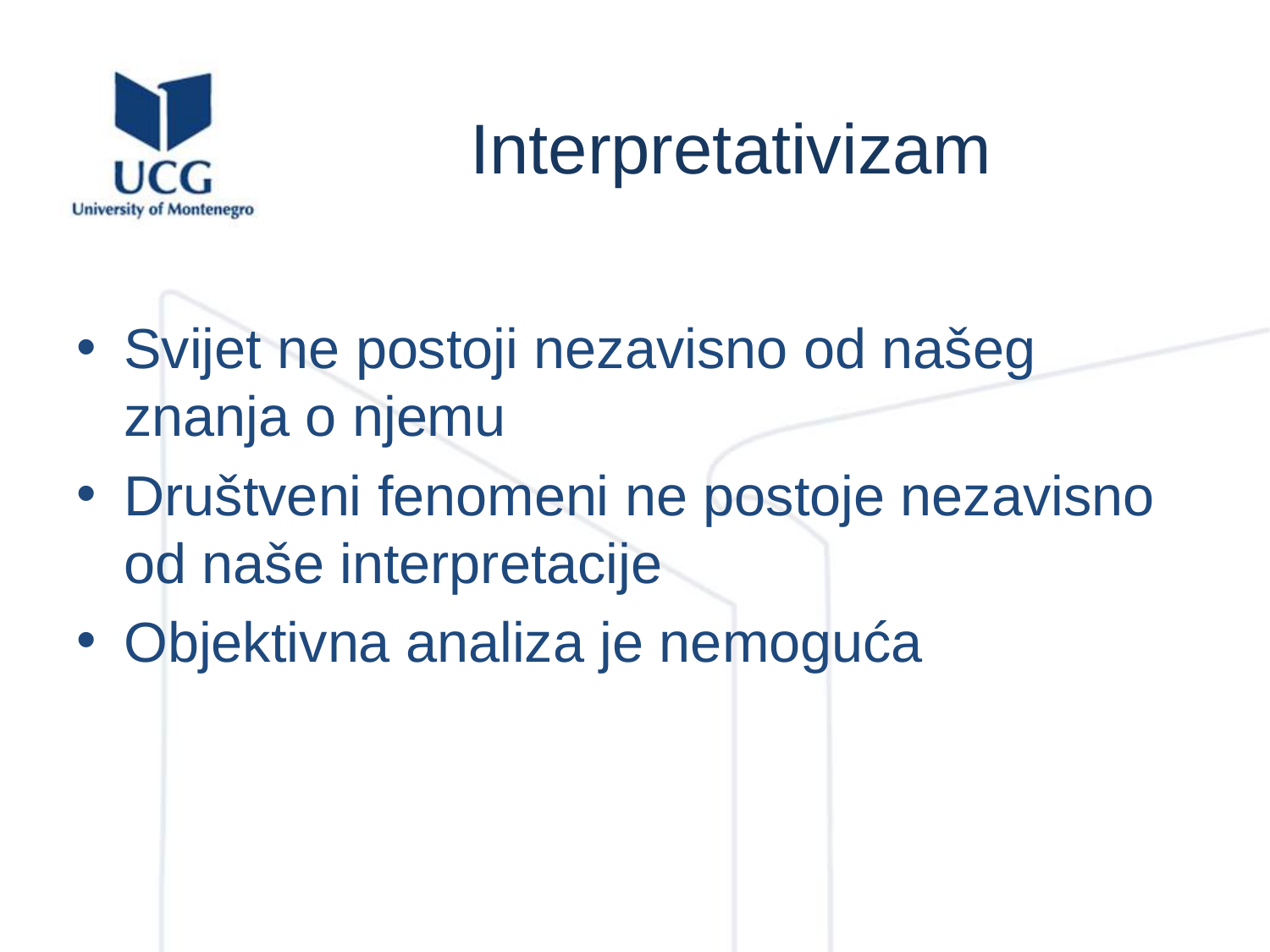

# Interpretativizam
Svijet ne postoji nezavisno od našeg znanja o njemu
Društveni fenomeni ne postoje nezavisno od naše interpretacije
Objektivna analiza je nemoguća